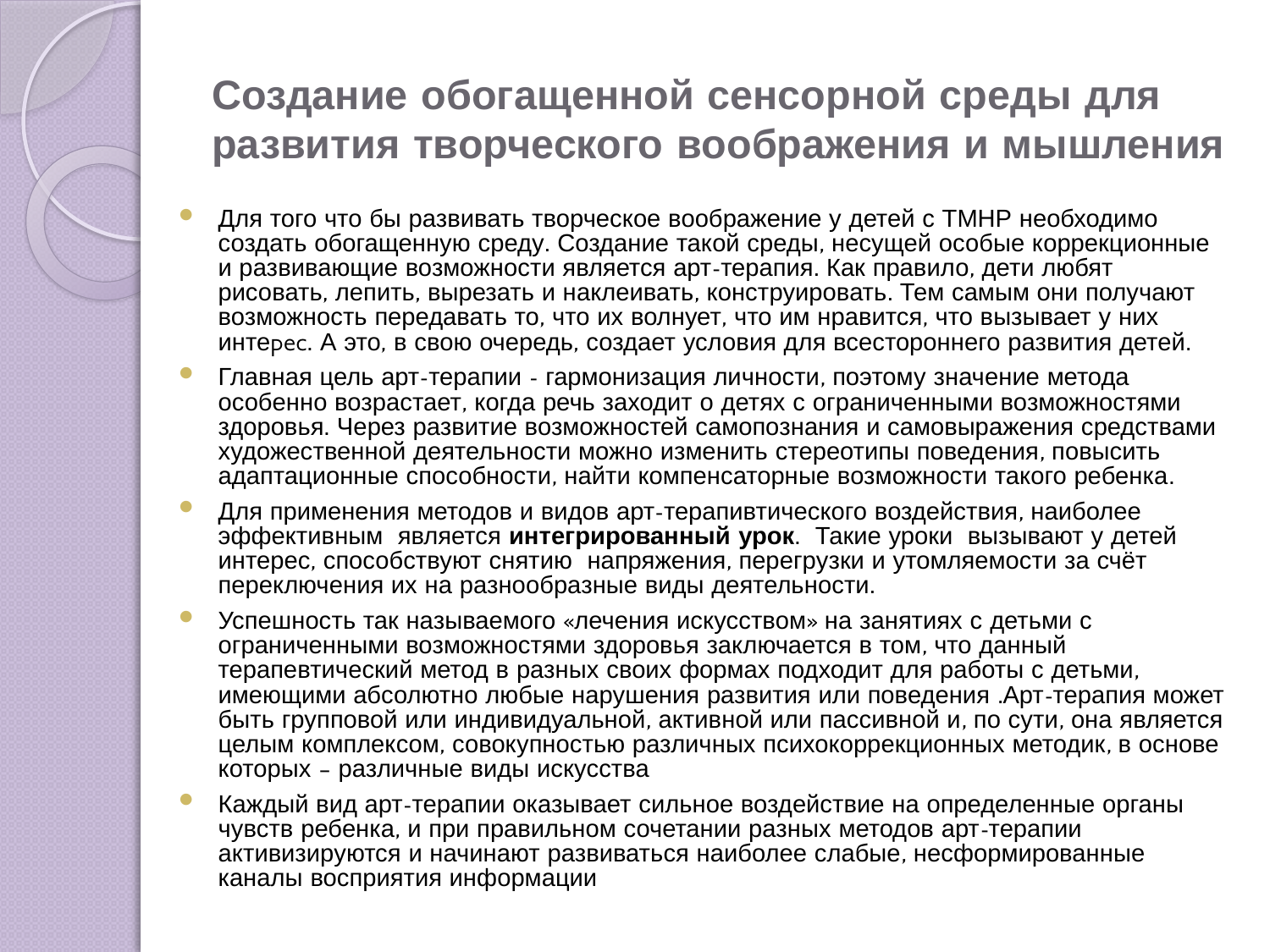

# Создание обогащенной сенсорной среды для развития творческого воображения и мышления
Для того что бы развивать творческое воображение у детей с ТМНР необходимо создать обогащенную среду. Создание такой среды, несущей особые коррекционные и развивающие возможности является арт-терапия. Как правило, дети любят рисовать, лепить, вырезать и наклеивать, конструировать. Тем самым они получают возможность передавать то, что их волнует, что им нравится, что вызывает у них интеpec. А это, в свою очередь, создает условия для всестороннего развития детей.
Главная цель арт-терапии - гармонизация личности, поэтому значение метода особенно возрастает, когда речь заходит о детях с ограниченными возможностями здоровья. Через развитие возможностей самопознания и самовыражения средствами художественной деятельности можно изменить стереотипы поведения, повысить адаптационные способности, найти компенсаторные возможности такого ребенка.
Для применения методов и видов арт-терапивтического воздействия, наиболее эффективным  является интегрированный урок.  Такие уроки  вызывают у детей интерес, способствуют снятию  напряжения, перегрузки и утомляемости за счёт переключения их на разнообразные виды деятельности.
Успешность так называемого «лечения искусством» на занятиях с детьми с ограниченными возможностями здоровья заключается в том, что данный терапевтический метод в разных своих формах подходит для работы с детьми, имеющими абсолютно любые нарушения развития или поведения .Арт-терапия может быть групповой или индивидуальной, активной или пассивной и, по сути, она является целым комплексом, совокупностью различных психокоррекционных методик, в основе которых – различные виды искусства
Каждый вид арт-терапии оказывает сильное воздействие на определенные органы чувств ребенка, и при правильном сочетании разных методов арт-терапии активизируются и начинают развиваться наиболее слабые, несформированные каналы восприятия информации